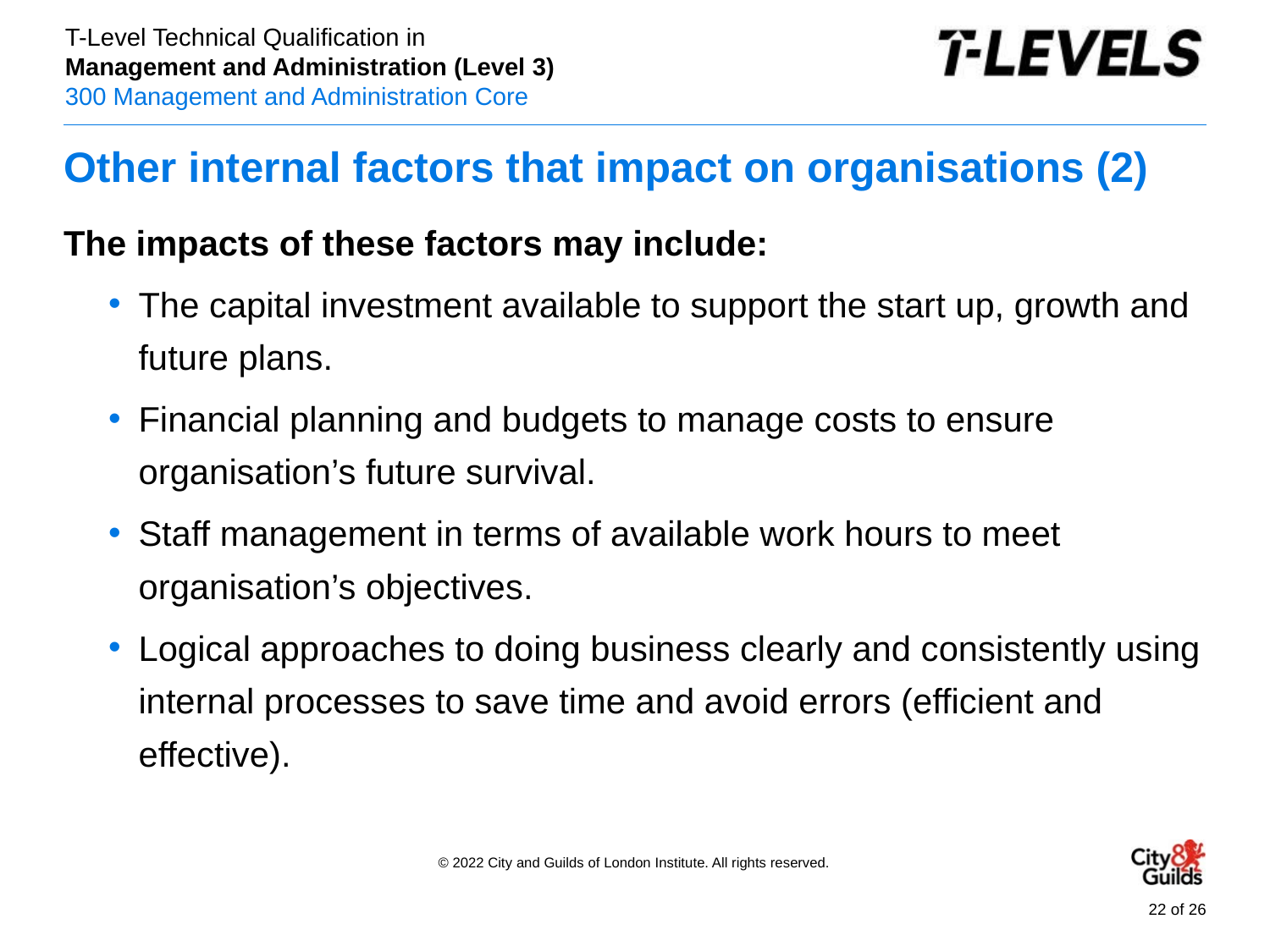

# Other internal factors that impact on organisations (2)
The impacts of these factors may include:
The capital investment available to support the start up, growth and future plans.
Financial planning and budgets to manage costs to ensure organisation’s future survival.
Staff management in terms of available work hours to meet organisation’s objectives.
Logical approaches to doing business clearly and consistently using internal processes to save time and avoid errors (efficient and effective).